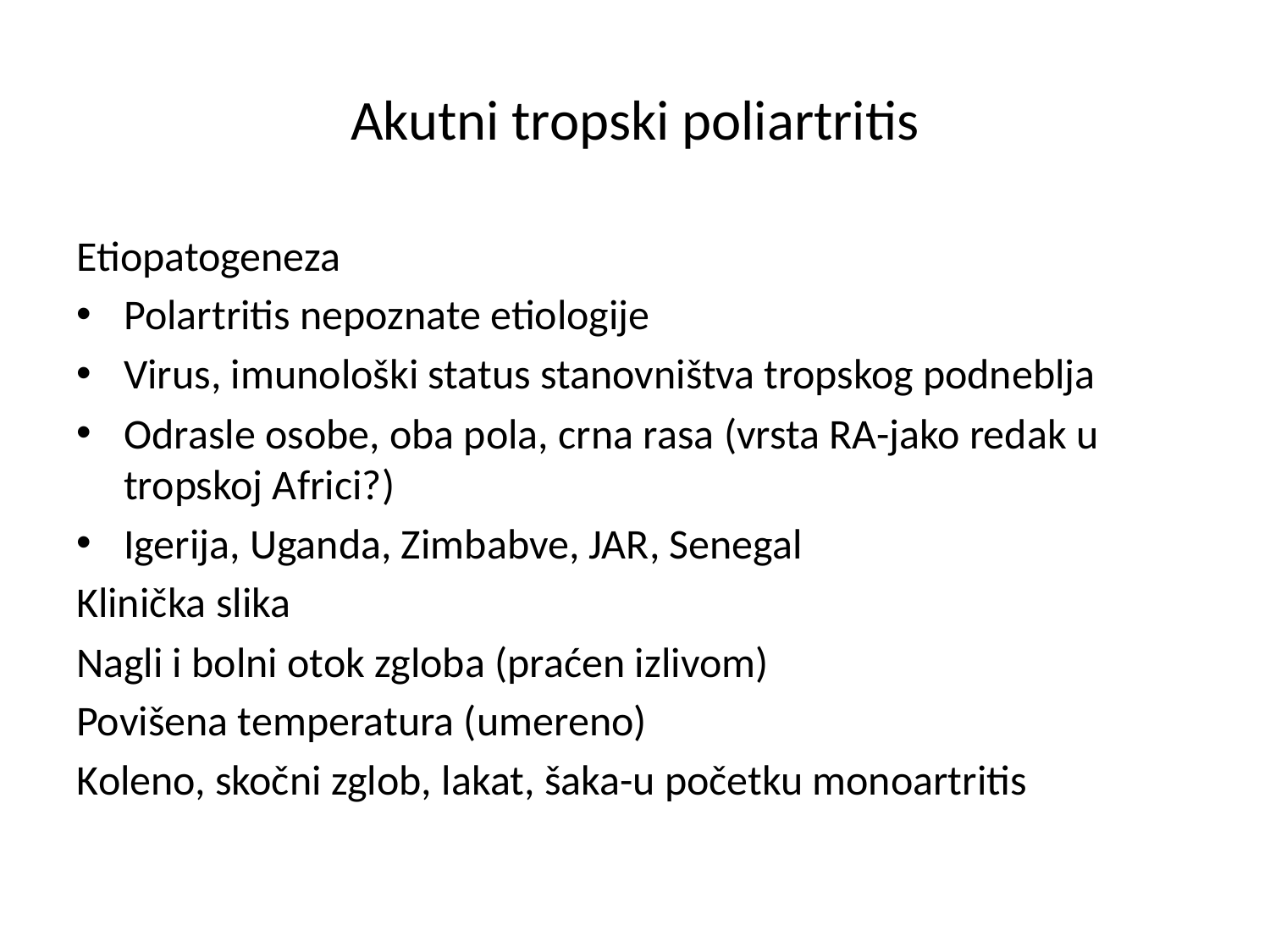

# Akutni tropski poliartritis
Etiopatogeneza
Polartritis nepoznate etiologije
Virus, imunološki status stanovništva tropskog podneblja
Odrasle osobe, oba pola, crna rasa (vrsta RA-jako redak u tropskoj Africi?)
Igerija, Uganda, Zimbabve, JAR, Senegal
Klinička slika
Nagli i bolni otok zgloba (praćen izlivom)
Povišena temperatura (umereno)
Koleno, skočni zglob, lakat, šaka-u početku monoartritis